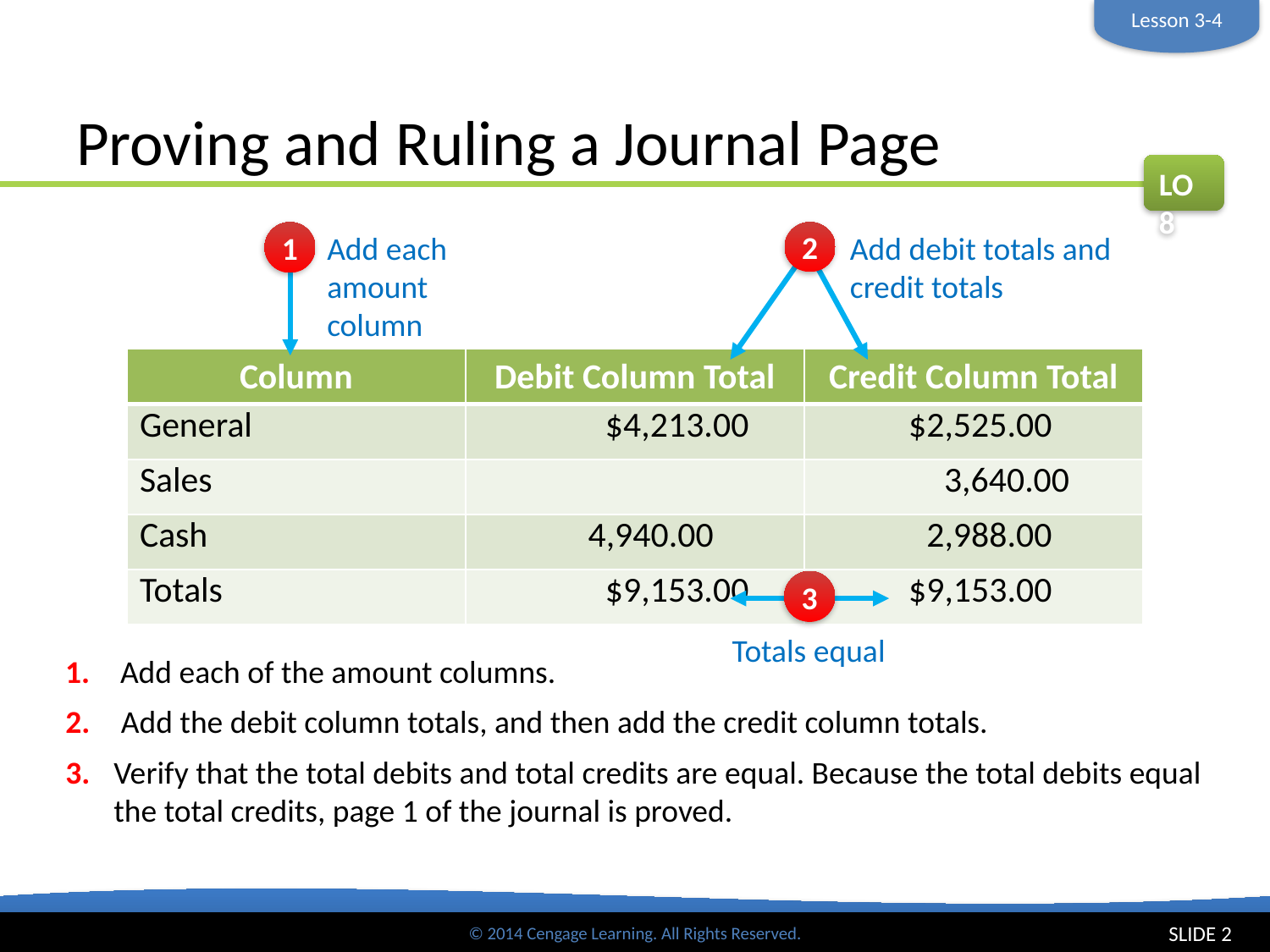

Lesson 3-4

# Proving and Ruling a Journal Page
LO8
1
Add each amount column
2
Add debit totals and credit totals

| Column | Debit Column Total | Credit Column Total |
| --- | --- | --- |
| General | $4,213.00 | $2,525.00 |
| Sales |  | 3,640.00 |
| Cash | 4,940.00 | 2,988.00 |
| Totals | $9,153.00 | $9,153.00 |
3
Totals equal
1.	 Add each of the amount columns.
2.	 Add the debit column totals, and then add the credit column totals.
3.	Verify that the total debits and total credits are equal. Because the total debits equal the total credits, page 1 of the journal is proved.
SLIDE 2